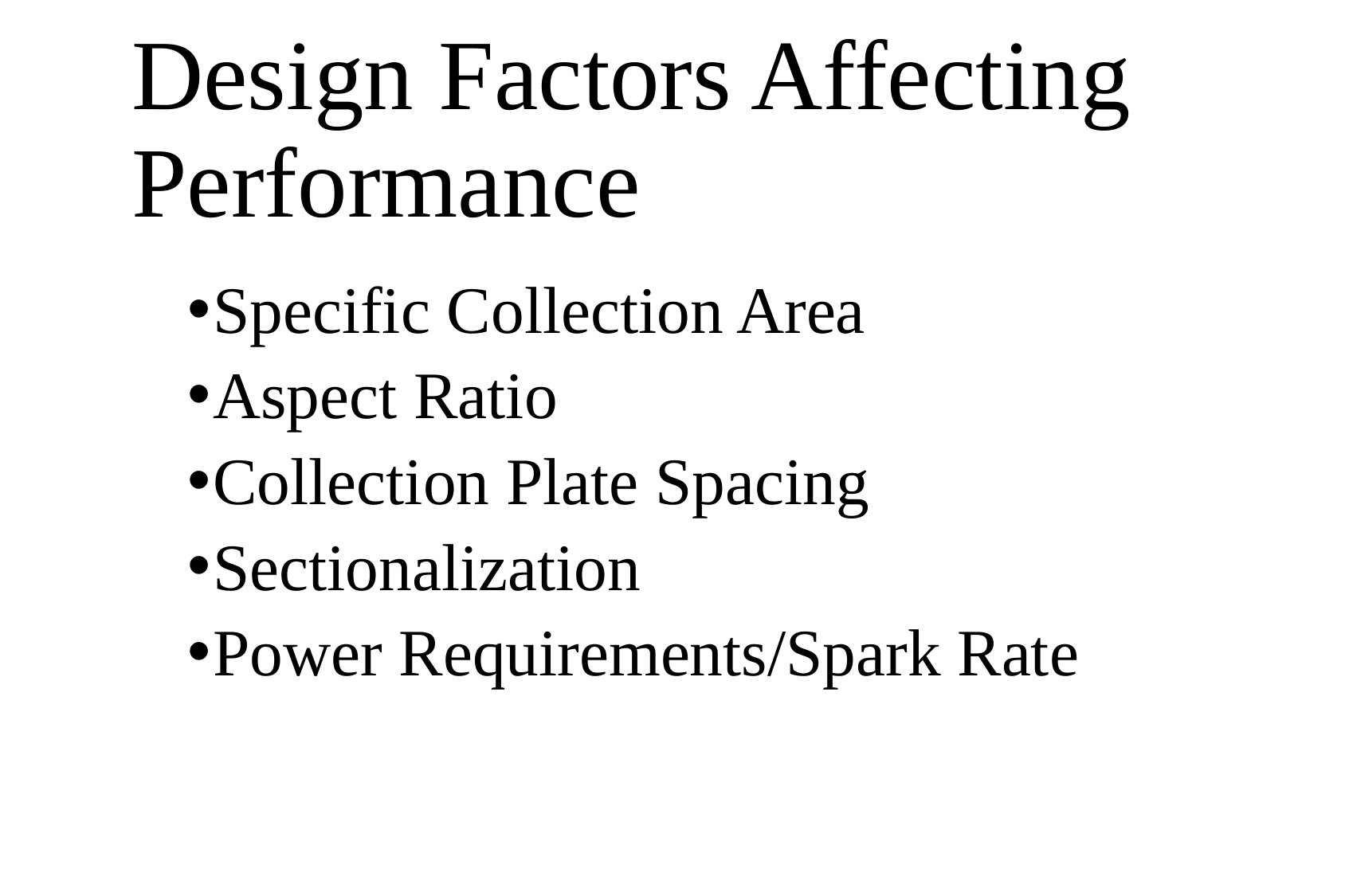

# Design Factors Affecting Performance
(Making Your ESP Work)
Specific Collection Area
Aspect Ratio
Collection Plate Spacing
Sectionalization
Power Requirements/Spark Rate